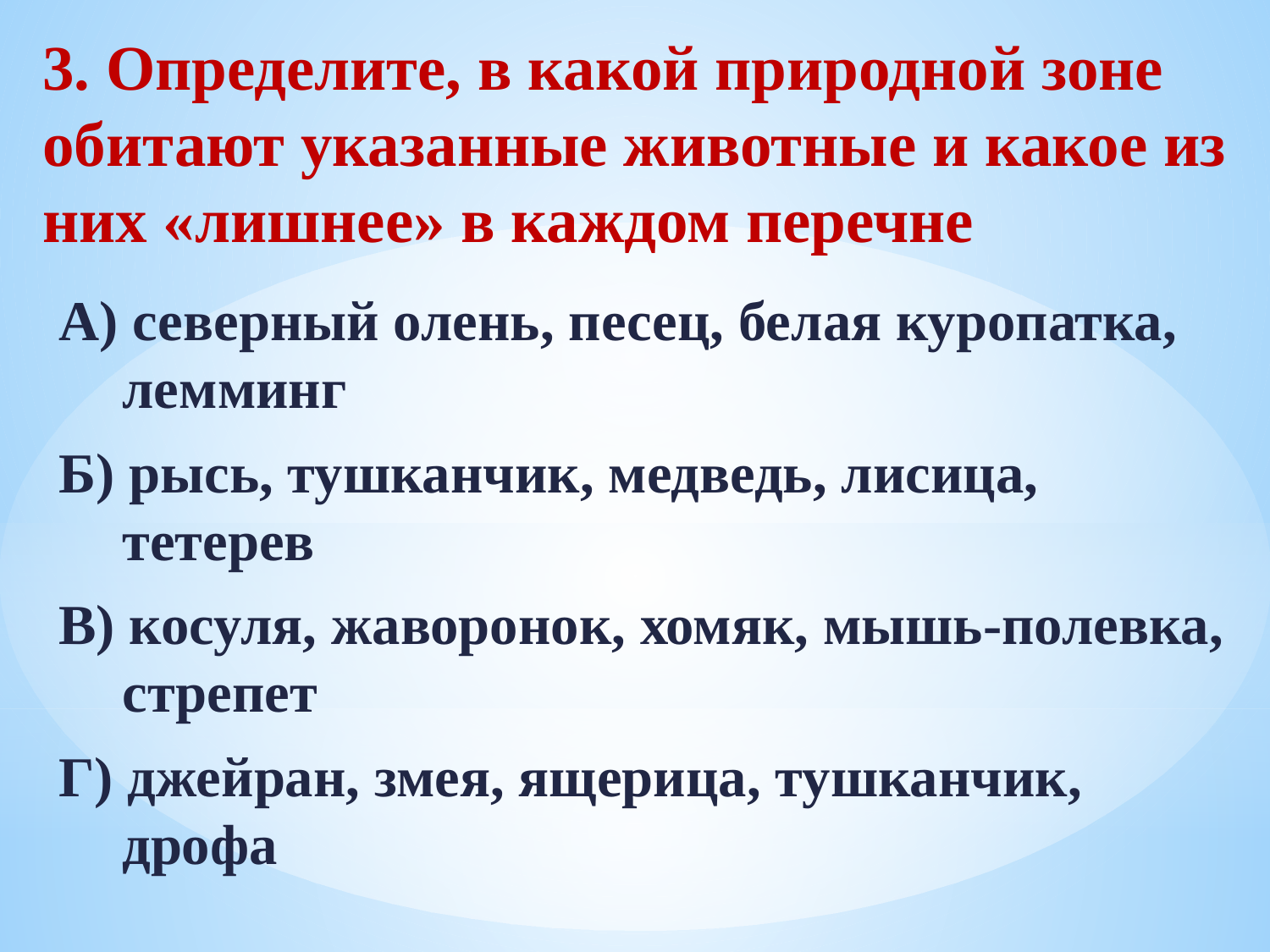

# 3. Определите, в какой природной зоне обитают указанные животные и какое из них «лишнее» в каждом перечне
А) северный олень, песец, белая куропатка, лемминг
Б) рысь, тушканчик, медведь, лисица, тетерев
В) косуля, жаворонок, хомяк, мышь-полевка, стрепет
Г) джейран, змея, ящерица, тушканчик, дрофа